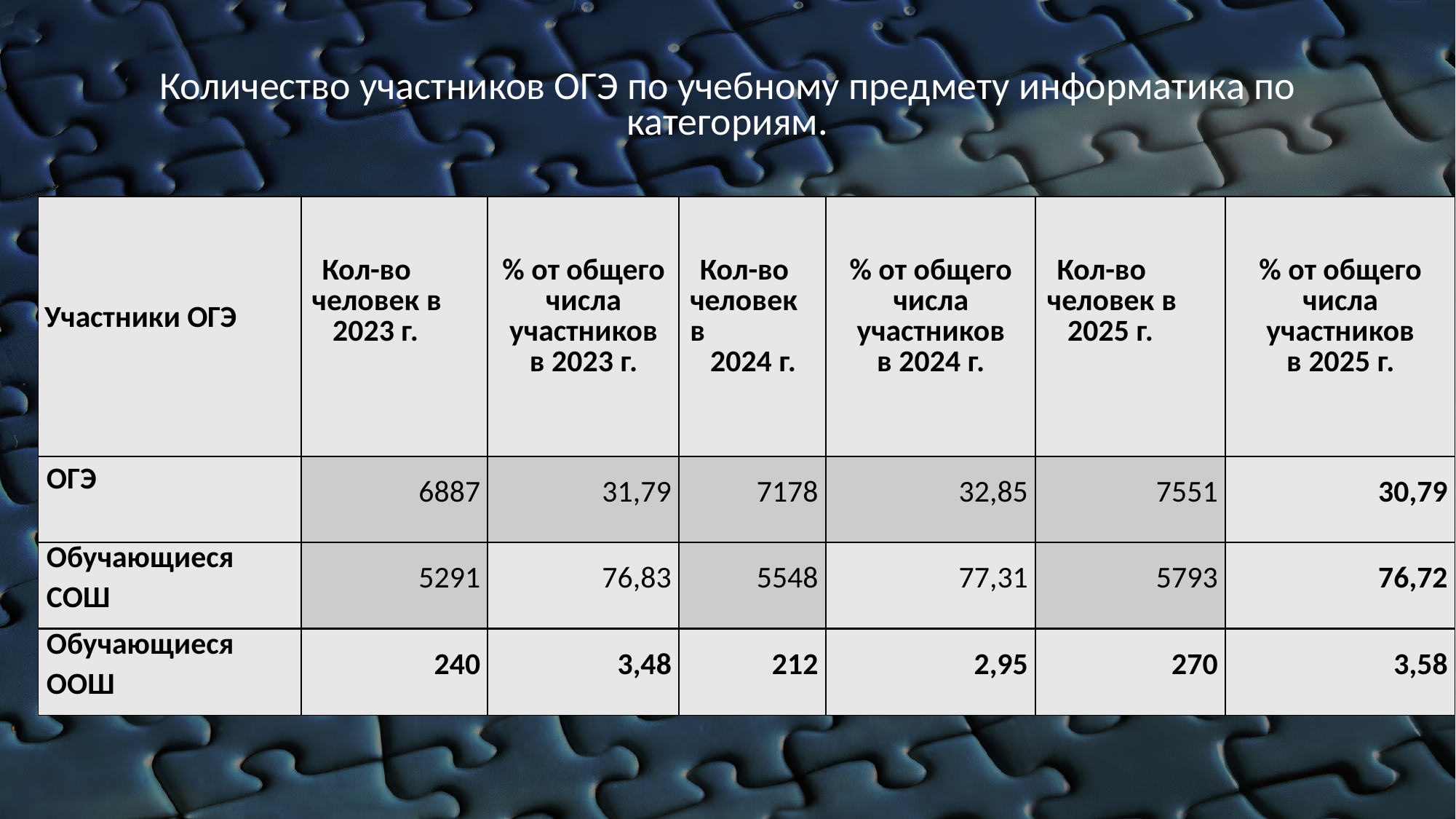

# Количество участников ОГЭ по учебному предмету информатика по категориям.
| Участники ОГЭ | Кол-во человек в 2023 г. | % от общего числа участников в 2023 г. | Кол-во человек в 2024 г. | % от общего числа участников в 2024 г. | Кол-во человек в 2025 г. | % от общего числа участников в 2025 г. |
| --- | --- | --- | --- | --- | --- | --- |
| ОГЭ | 6887 | 31,79 | 7178 | 32,85 | 7551 | 30,79 |
| Обучающиеся СОШ | 5291 | 76,83 | 5548 | 77,31 | 5793 | 76,72 |
| Обучающиеся ООШ | 240 | 3,48 | 212 | 2,95 | 270 | 3,58 |